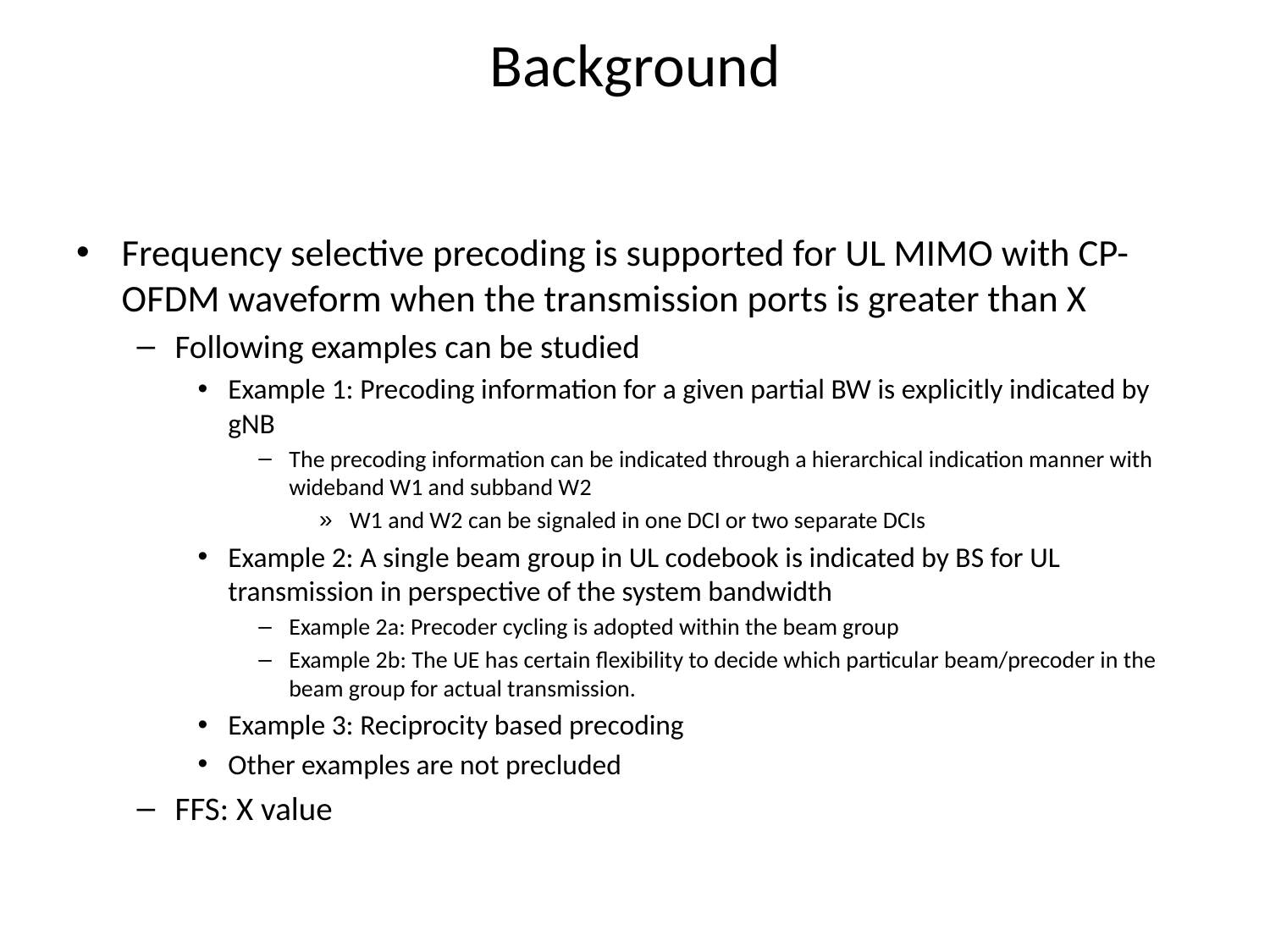

# Background
Frequency selective precoding is supported for UL MIMO with CP-OFDM waveform when the transmission ports is greater than X
Following examples can be studied
Example 1: Precoding information for a given partial BW is explicitly indicated by gNB
The precoding information can be indicated through a hierarchical indication manner with wideband W1 and subband W2
W1 and W2 can be signaled in one DCI or two separate DCIs
Example 2: A single beam group in UL codebook is indicated by BS for UL transmission in perspective of the system bandwidth
Example 2a: Precoder cycling is adopted within the beam group
Example 2b: The UE has certain flexibility to decide which particular beam/precoder in the beam group for actual transmission.
Example 3: Reciprocity based precoding
Other examples are not precluded
FFS: X value